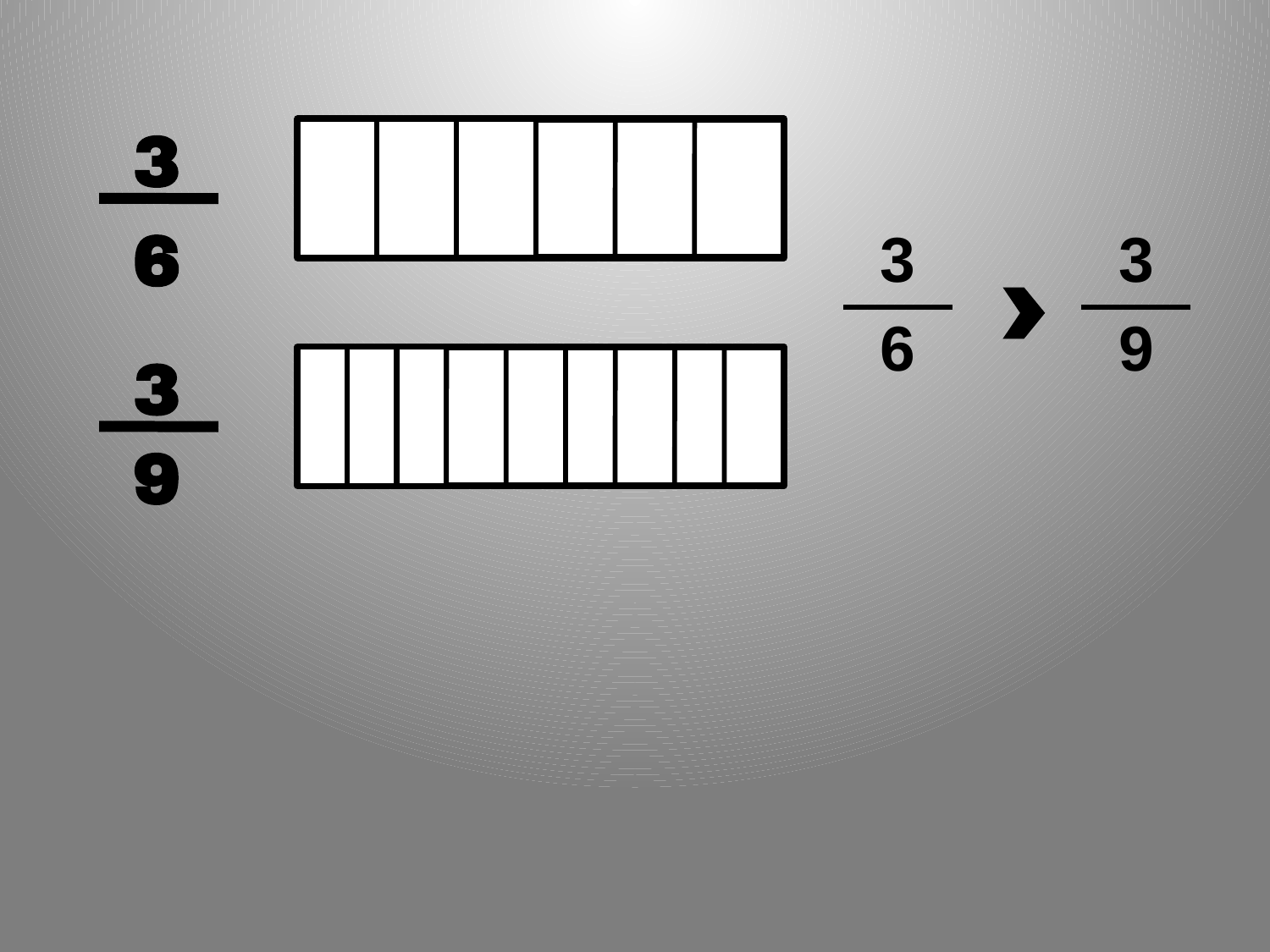

3

   6
| 3 |
| --- |
| 6 |
| 3 |
| --- |
| 9 |
›
   3

   9